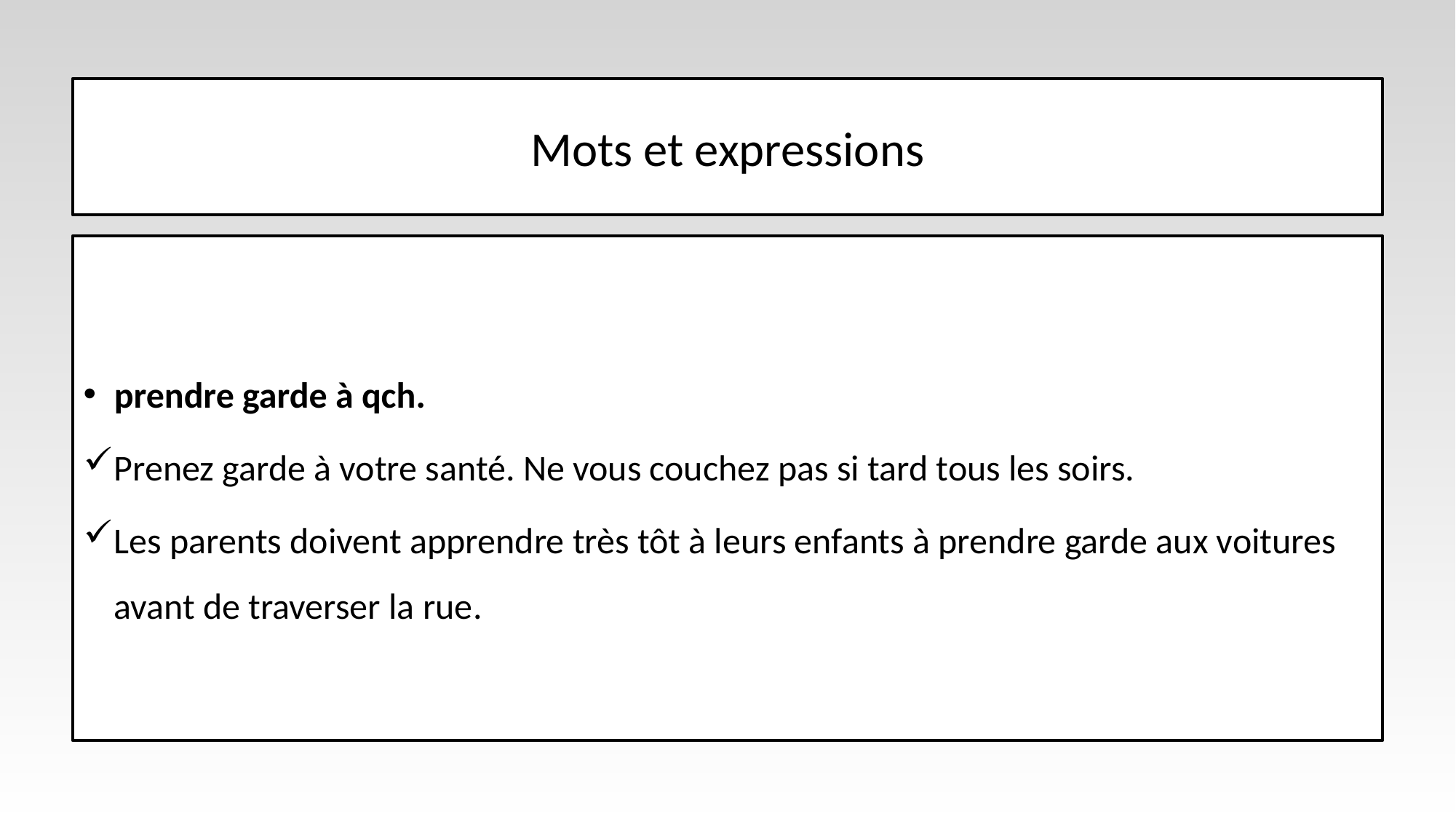

# Mots et expressions
prendre garde à qch.
Prenez garde à votre santé. Ne vous couchez pas si tard tous les soirs.
Les parents doivent apprendre très tôt à leurs enfants à prendre garde aux voitures avant de traverser la rue.